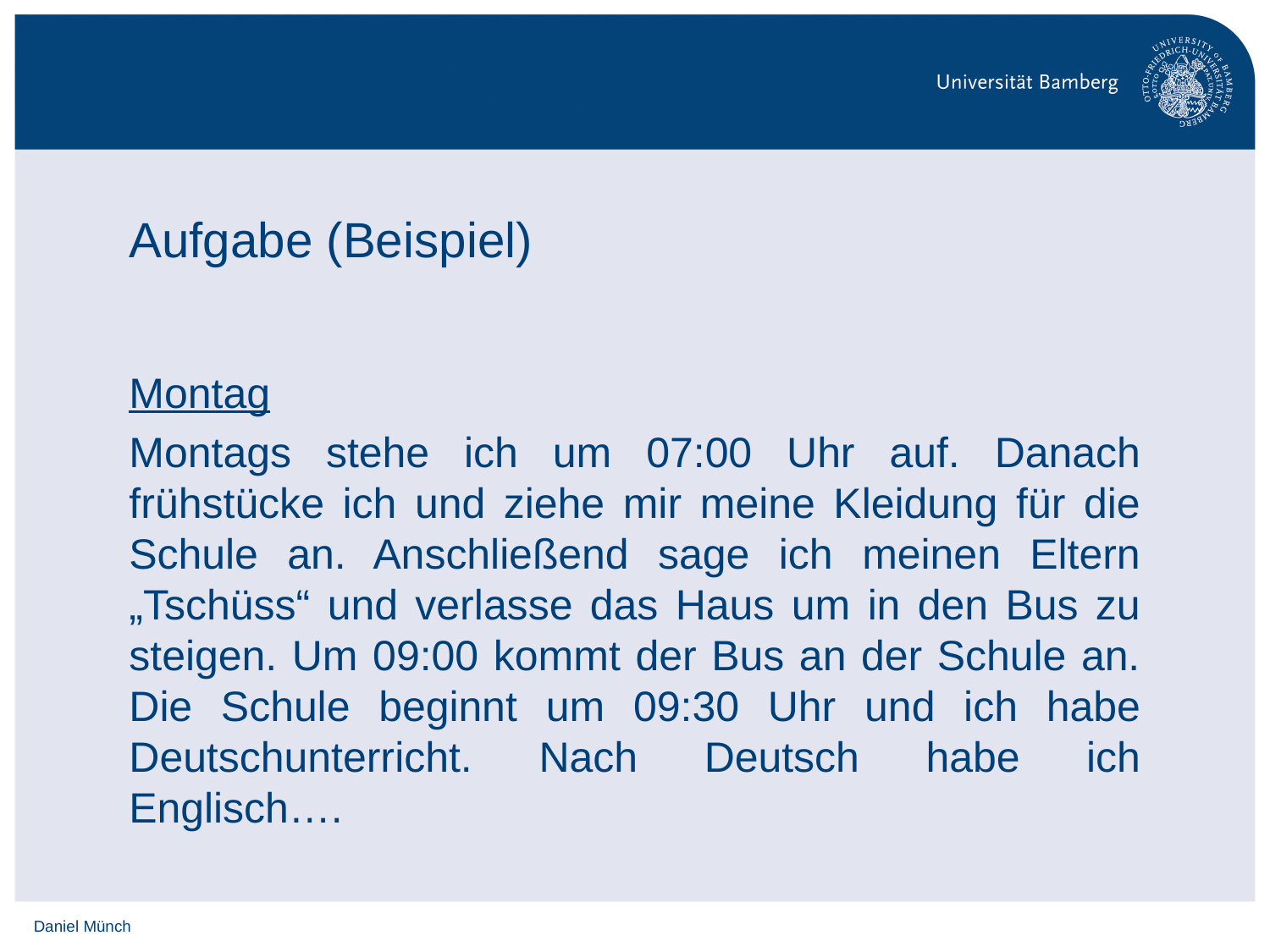

# Aufgabe (Beispiel)
Montag
Montags stehe ich um 07:00 Uhr auf. Danach frühstücke ich und ziehe mir meine Kleidung für die Schule an. Anschließend sage ich meinen Eltern „Tschüss“ und verlasse das Haus um in den Bus zu steigen. Um 09:00 kommt der Bus an der Schule an. Die Schule beginnt um 09:30 Uhr und ich habe Deutschunterricht. Nach Deutsch habe ich Englisch….